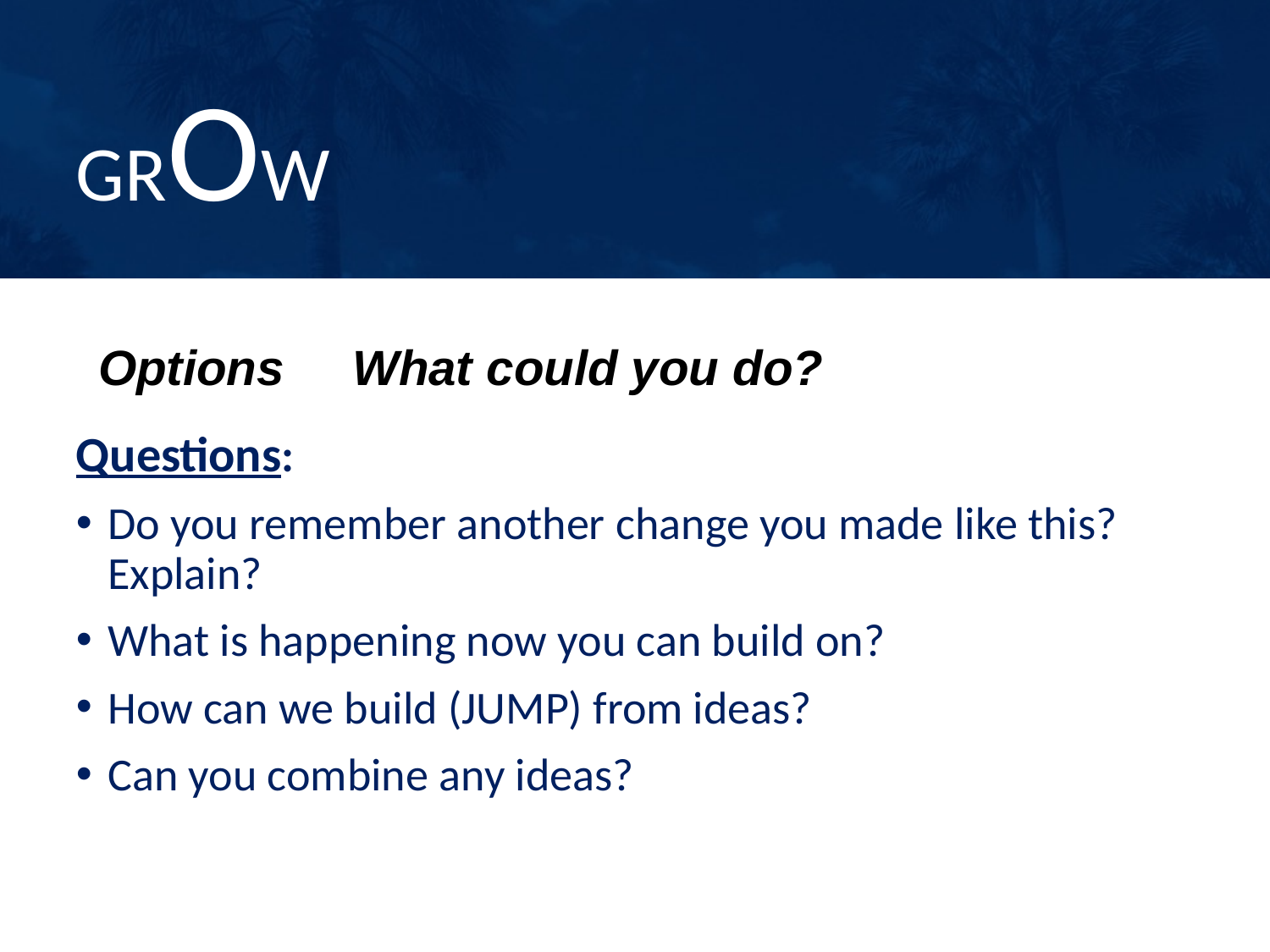

# GROW
Options 	What could you do?
Questions:
Do you remember another change you made like this? Explain?
What is happening now you can build on?
How can we build (JUMP) from ideas?
Can you combine any ideas?